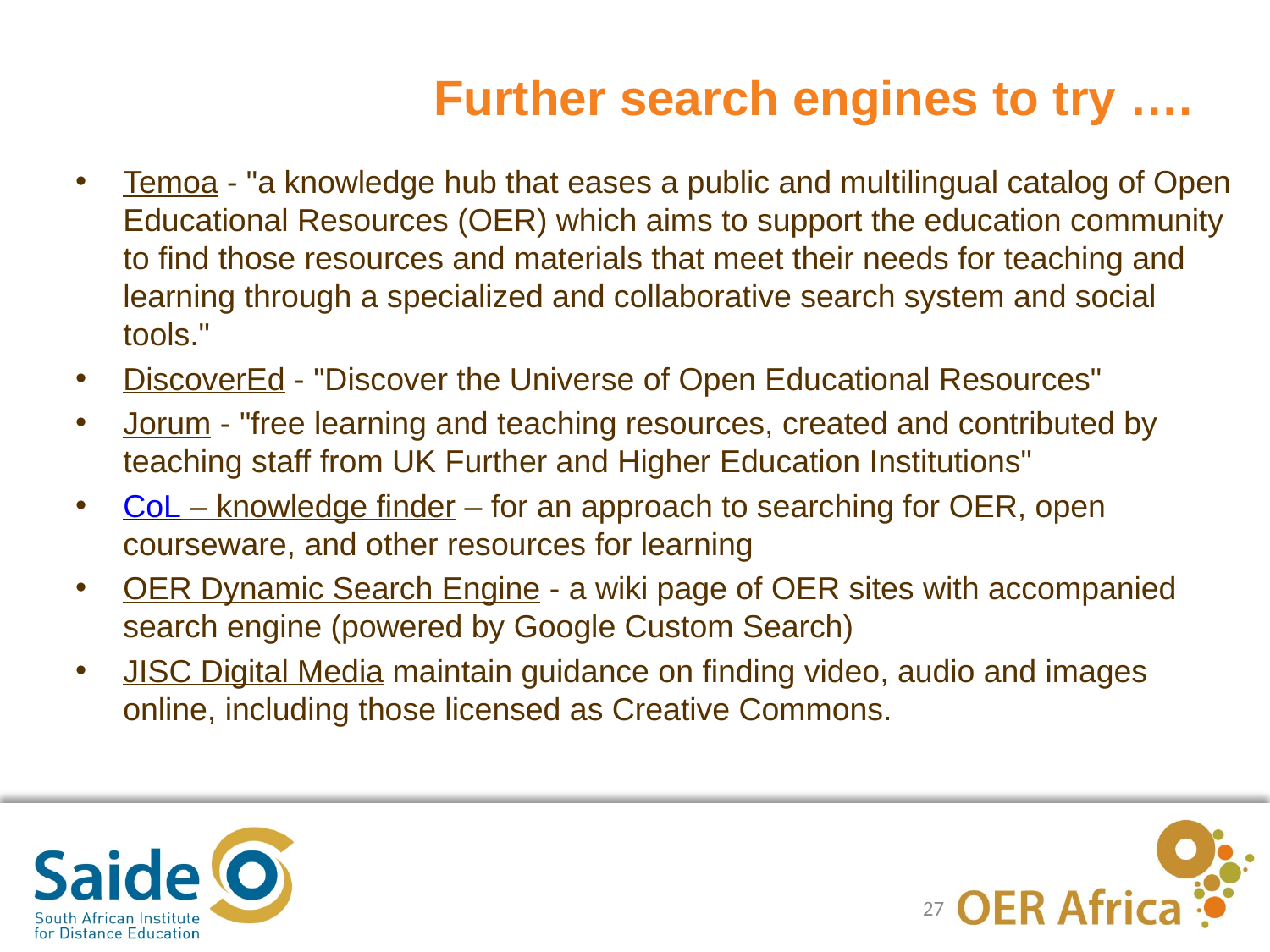

# Further search engines to try ….
Temoa - "a knowledge hub that eases a public and multilingual catalog of Open Educational Resources (OER) which aims to support the education community to find those resources and materials that meet their needs for teaching and learning through a specialized and collaborative search system and social tools."
DiscoverEd - "Discover the Universe of Open Educational Resources"
Jorum - "free learning and teaching resources, created and contributed by teaching staff from UK Further and Higher Education Institutions"
CoL – knowledge finder – for an approach to searching for OER, open courseware, and other resources for learning
OER Dynamic Search Engine - a wiki page of OER sites with accompanied search engine (powered by Google Custom Search)
JISC Digital Media maintain guidance on finding video, audio and images online, including those licensed as Creative Commons.

27